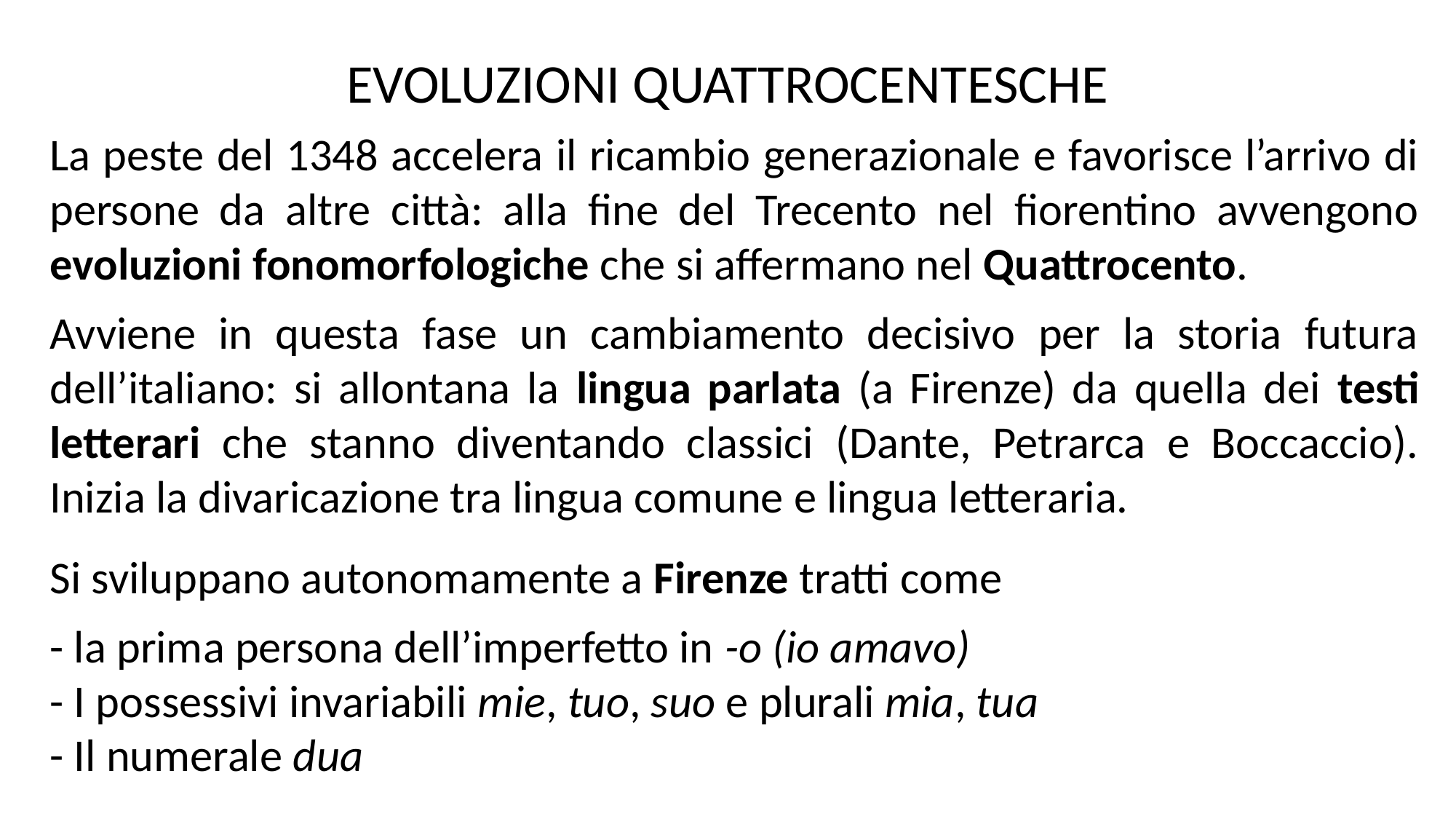

EVOLUZIONI QUATTROCENTESCHE
La peste del 1348 accelera il ricambio generazionale e favorisce l’arrivo di persone da altre città: alla fine del Trecento nel fiorentino avvengono evoluzioni fonomorfologiche che si affermano nel Quattrocento.

Avviene in questa fase un cambiamento decisivo per la storia futura dell’italiano: si allontana la lingua parlata (a Firenze) da quella dei testi letterari che stanno diventando classici (Dante, Petrarca e Boccaccio). Inizia la divaricazione tra lingua comune e lingua letteraria.
Si sviluppano autonomamente a Firenze tratti come

- la prima persona dell’imperfetto in -o (io amavo)
- I possessivi invariabili mie, tuo, suo e plurali mia, tua
- Il numerale dua